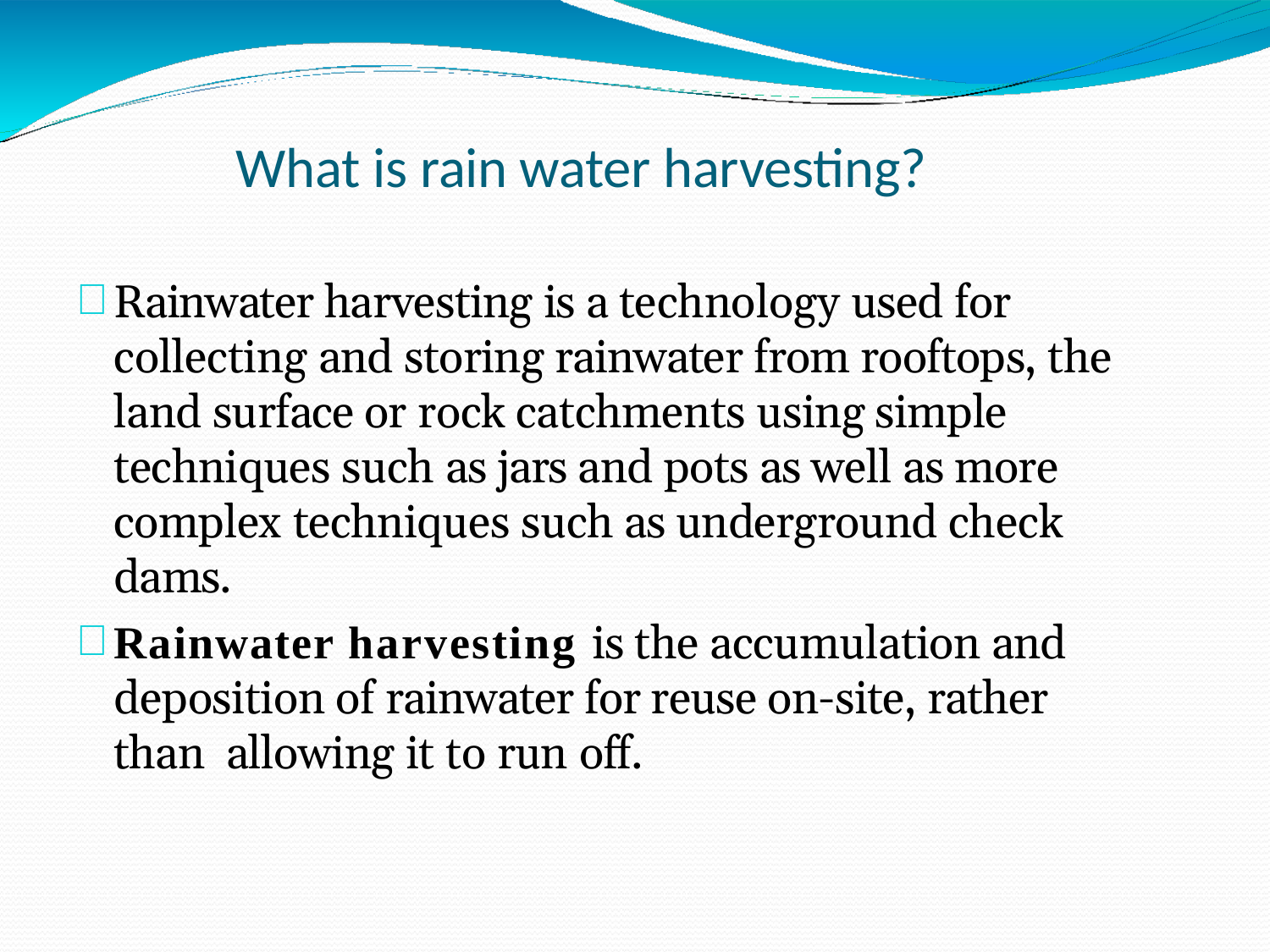

# What is rain water harvesting?
Rainwater harvesting is a technology used for  collecting and storing rainwater from rooftops, the  land surface or rock catchments using simple  techniques such as jars and pots as well as more  complex techniques such as underground check dams.
Rainwater harvesting is the accumulation and  deposition of rainwater for reuse on-site, rather than  allowing it to run off.